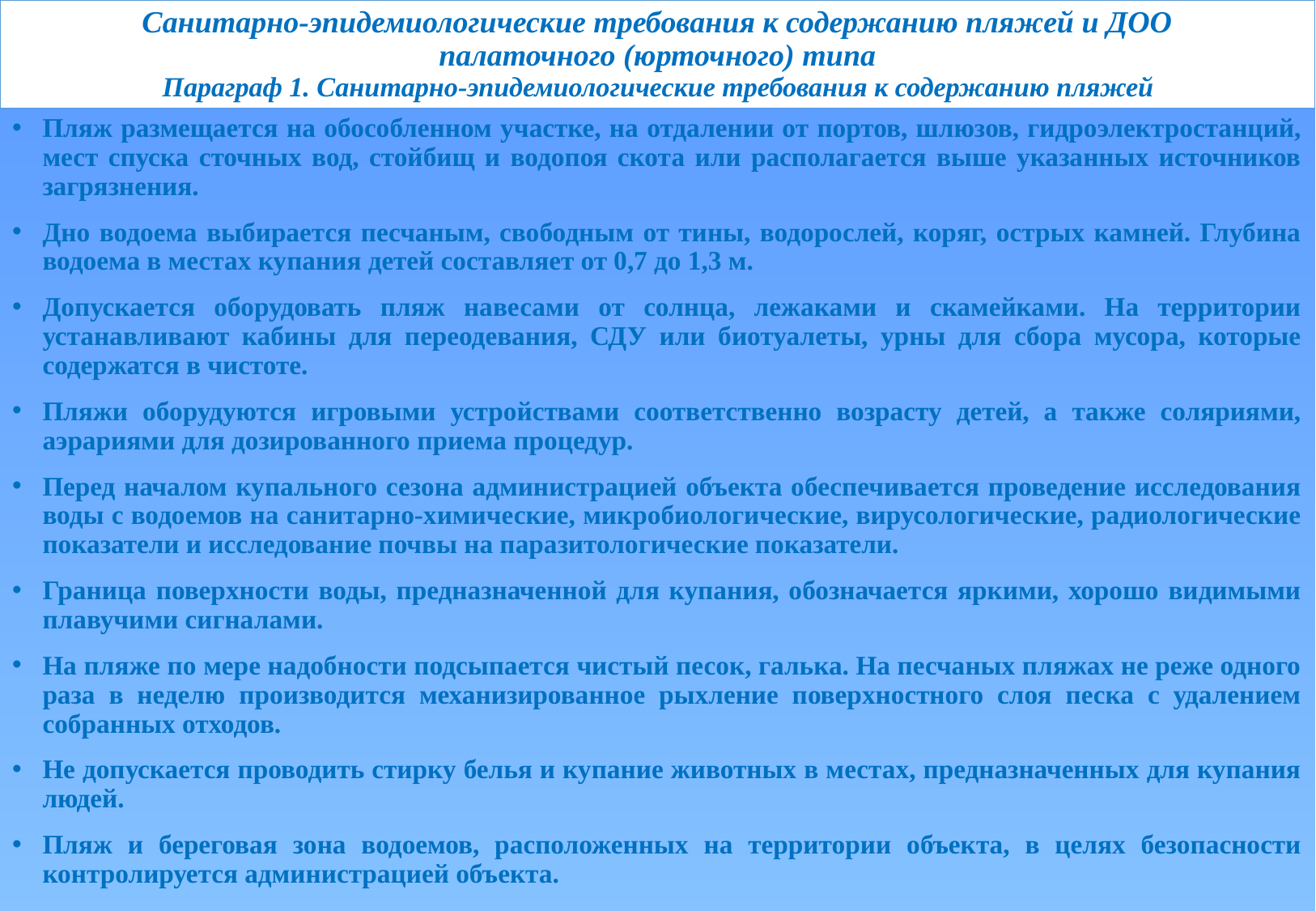

# Санитарно-эпидемиологические требования к содержанию пляжей и ДОО палаточного (юрточного) типа Параграф 1. Санитарно-эпидемиологические требования к содержанию пляжей
Пляж размещается на обособленном участке, на отдалении от портов, шлюзов, гидроэлектростанций, мест спуска сточных вод, стойбищ и водопоя скота или располагается выше указанных источников загрязнения.
Дно водоема выбирается песчаным, свободным от тины, водорослей, коряг, острых камней. Глубина водоема в местах купания детей составляет от 0,7 до 1,3 м.
Допускается оборудовать пляж навесами от солнца, лежаками и скамейками. На территории устанавливают кабины для переодевания, СДУ или биотуалеты, урны для сбора мусора, которые содержатся в чистоте.
Пляжи оборудуются игровыми устройствами соответственно возрасту детей, а также соляриями, аэрариями для дозированного приема процедур.
Перед началом купального сезона администрацией объекта обеспечивается проведение исследования воды с водоемов на санитарно-химические, микробиологические, вирусологические, радиологические показатели и исследование почвы на паразитологические показатели.
Граница поверхности воды, предназначенной для купания, обозначается яркими, хорошо видимыми плавучими сигналами.
На пляже по мере надобности подсыпается чистый песок, галька. На песчаных пляжах не реже одного раза в неделю производится механизированное рыхление поверхностного слоя песка с удалением собранных отходов.
Не допускается проводить стирку белья и купание животных в местах, предназначенных для купания людей.
Пляж и береговая зона водоемов, расположенных на территории объекта, в целях безопасности контролируется администрацией объекта.
24